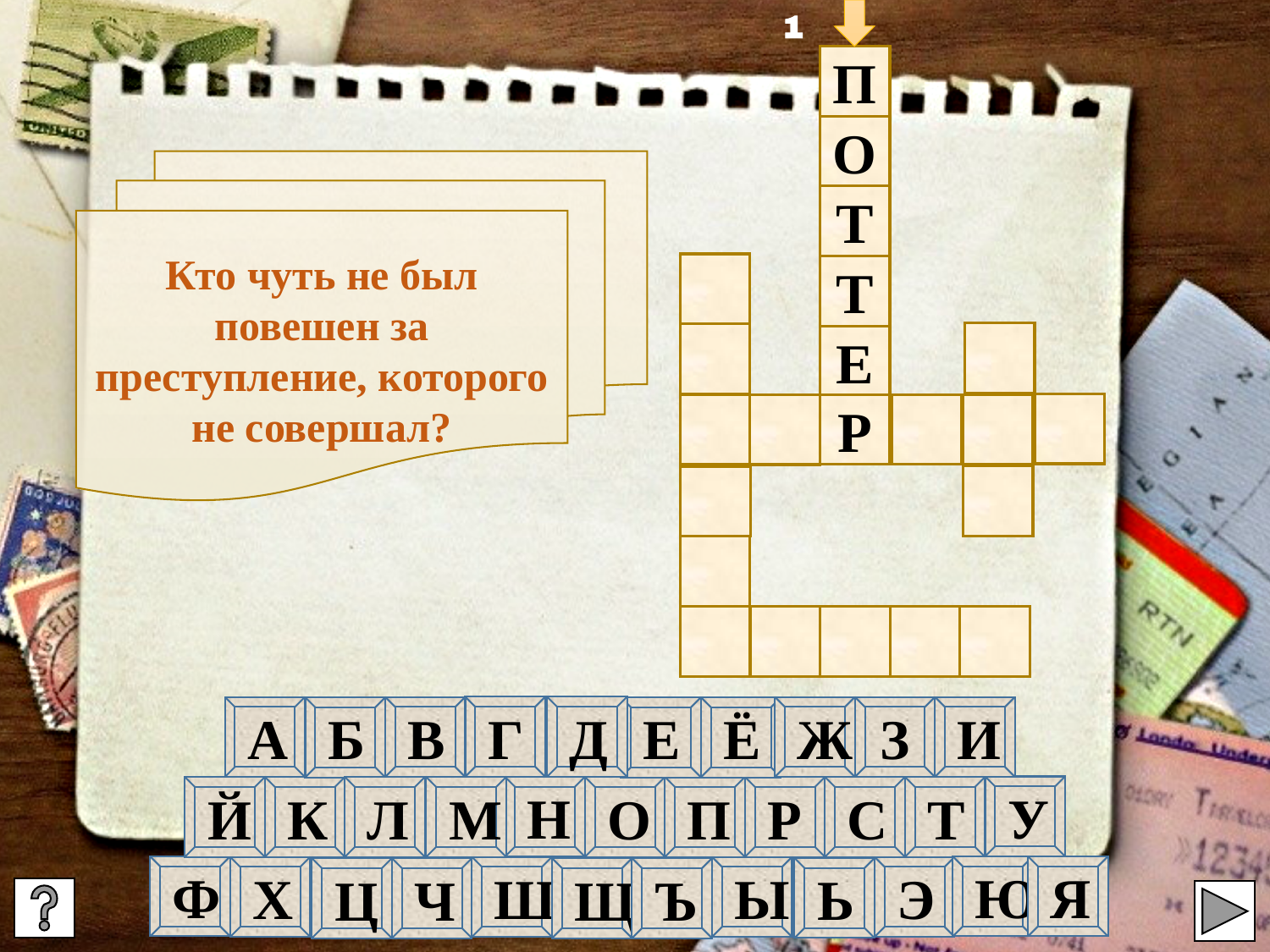

1

П
О
Кто чуть не был повешен за преступление, которого не совершал?
Т

Т

Е

Р

Г
Д
А
В
Ж
З
И
Б
Е
Ё
У
Н
Й
К
Л
М
О
П
Р
С
Т
Ф
Ю
Я
Х
Ш
Ы
Э
Ь
Ц
Ч
Щ
Ъ